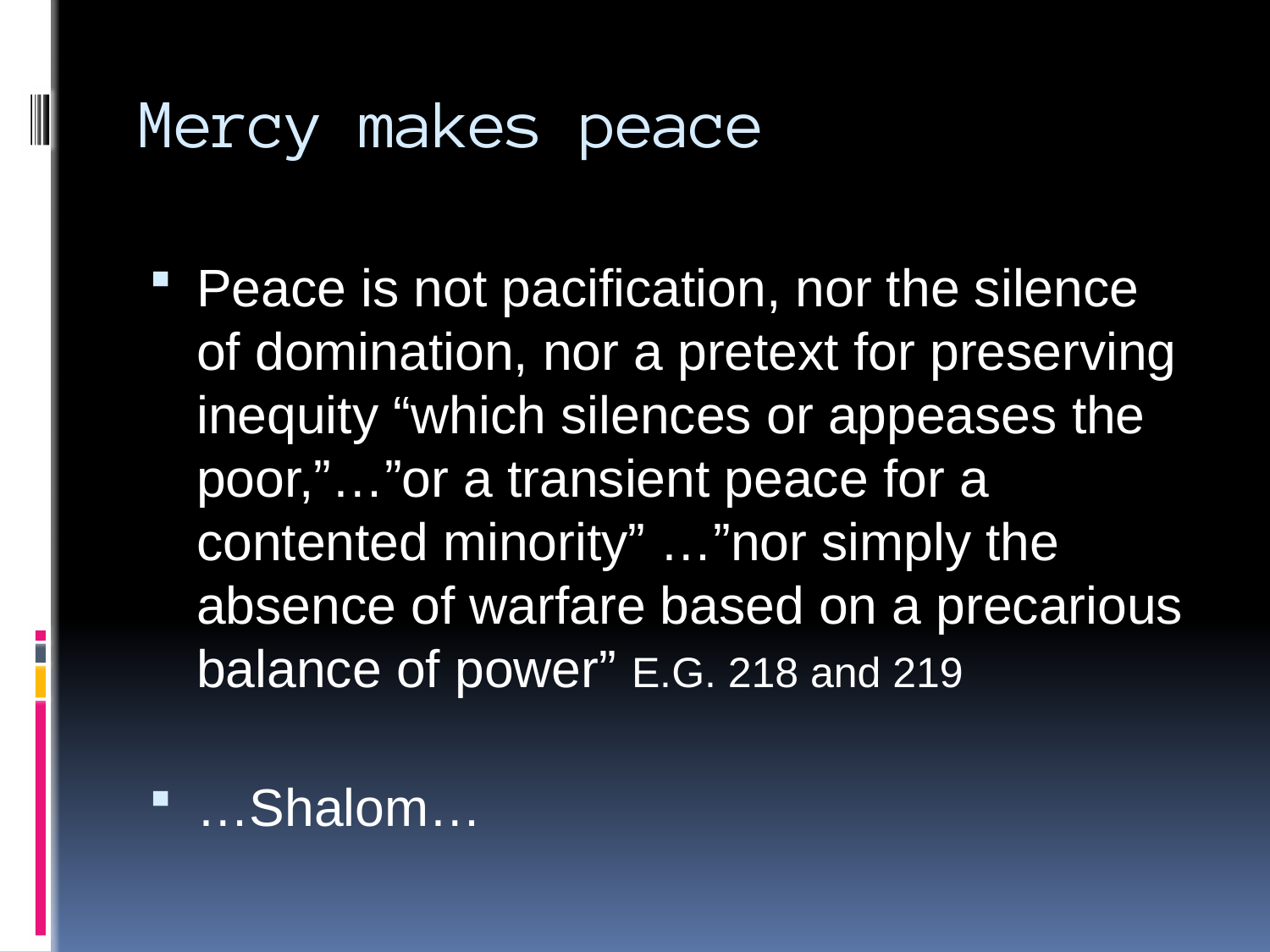

# Mercy makes peace
Peace is not pacification, nor the silence of domination, nor a pretext for preserving inequity “which silences or appeases the poor,”…”or a transient peace for a contented minority” …”nor simply the absence of warfare based on a precarious balance of power” E.G. 218 and 219

…Shalom…